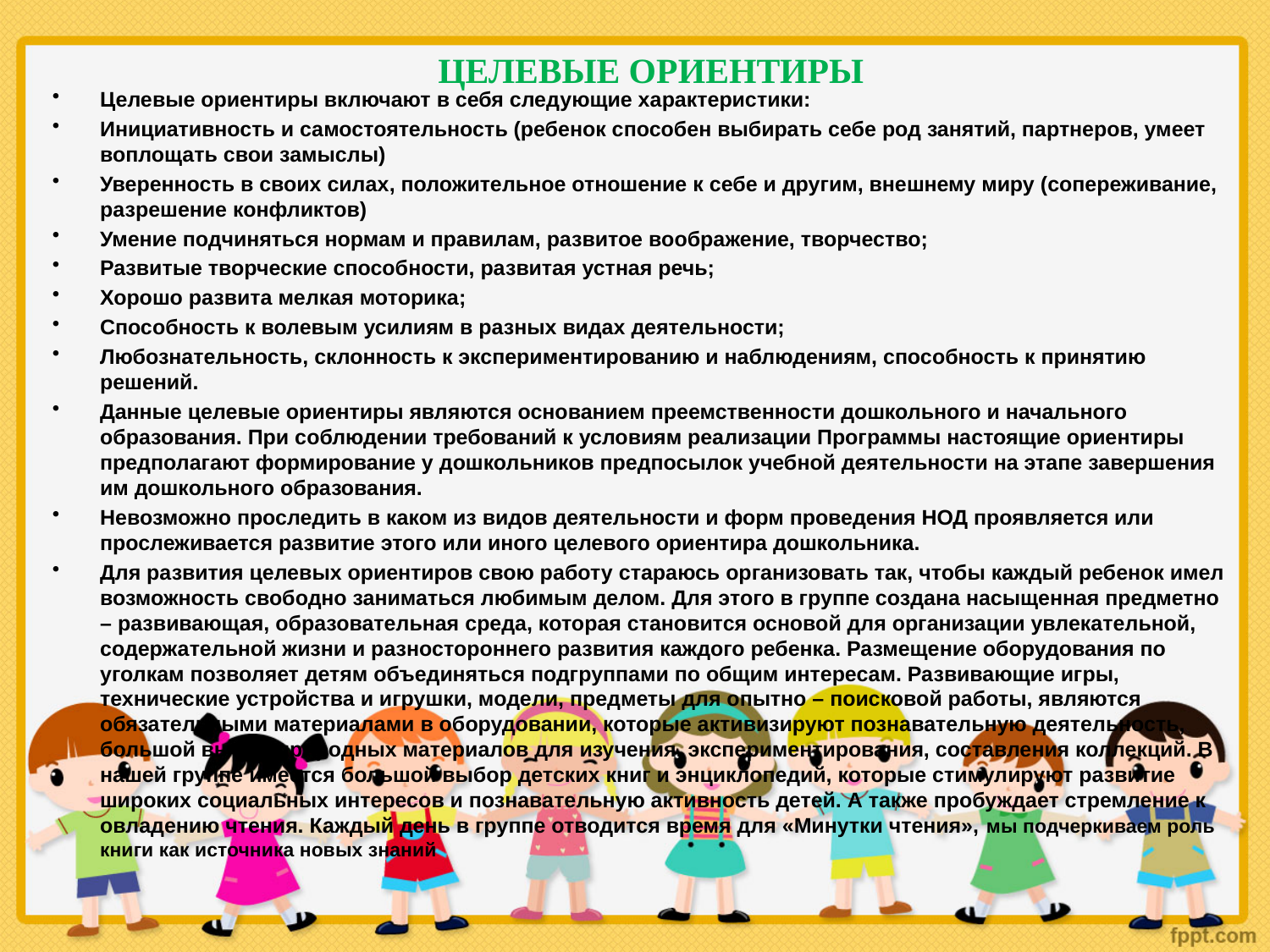

# ЦЕЛЕВЫЕ ОРИЕНТИРЫ
Целевые ориентиры включают в себя следующие характеристики:
Инициативность и самостоятельность (ребенок способен выбирать себе род занятий, партнеров, умеет воплощать свои замыслы)
Уверенность в своих силах, положительное отношение к себе и другим, внешнему миру (сопереживание, разрешение конфликтов)
Умение подчиняться нормам и правилам, развитое воображение, творчество;
Развитые творческие способности, развитая устная речь;
Хорошо развита мелкая моторика;
Способность к волевым усилиям в разных видах деятельности;
Любознательность, склонность к экспериментированию и наблюдениям, способность к принятию решений.
Данные целевые ориентиры являются основанием преемственности дошкольного и начального образования. При соблюдении требований к условиям реализации Программы настоящие ориентиры предполагают формирование у дошкольников предпосылок учебной деятельности на этапе завершения им дошкольного образования.
Невозможно проследить в каком из видов деятельности и форм проведения НОД проявляется или прослеживается развитие этого или иного целевого ориентира дошкольника.
Для развития целевых ориентиров свою работу стараюсь организовать так, чтобы каждый ребенок имел возможность свободно заниматься любимым делом. Для этого в группе создана насыщенная предметно – развивающая, образовательная среда, которая становится основой для организации увлекательной, содержательной жизни и разностороннего развития каждого ребенка. Размещение оборудования по уголкам позволяет детям объединяться подгруппами по общим интересам. Развивающие игры, технические устройства и игрушки, модели, предметы для опытно – поисковой работы, являются обязательными материалами в оборудовании, которые активизируют познавательную деятельность, большой выбор природных материалов для изучения, экспериментирования, составления коллекций. В нашей группе имеется большой выбор детских книг и энциклопедий, которые стимулируют развитие широких социальных интересов и познавательную активность детей. А также пробуждает стремление к овладению чтения. Каждый день в группе отводится время для «Минутки чтения», мы подчеркиваем роль книги как источника новых знаний